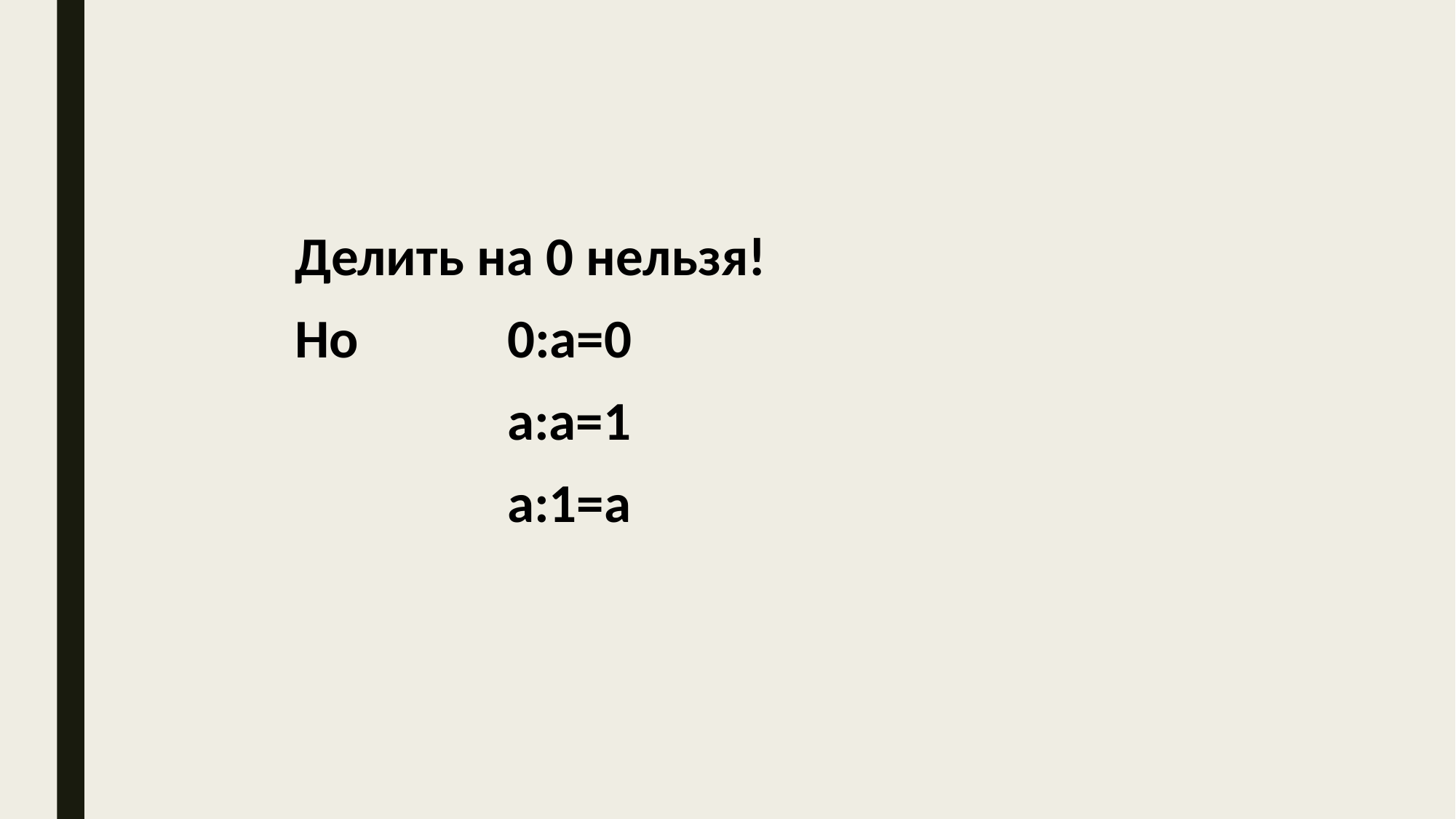

Делить на 0 нельзя!
Но  	0:а=0
	а:а=1
	а:1=а